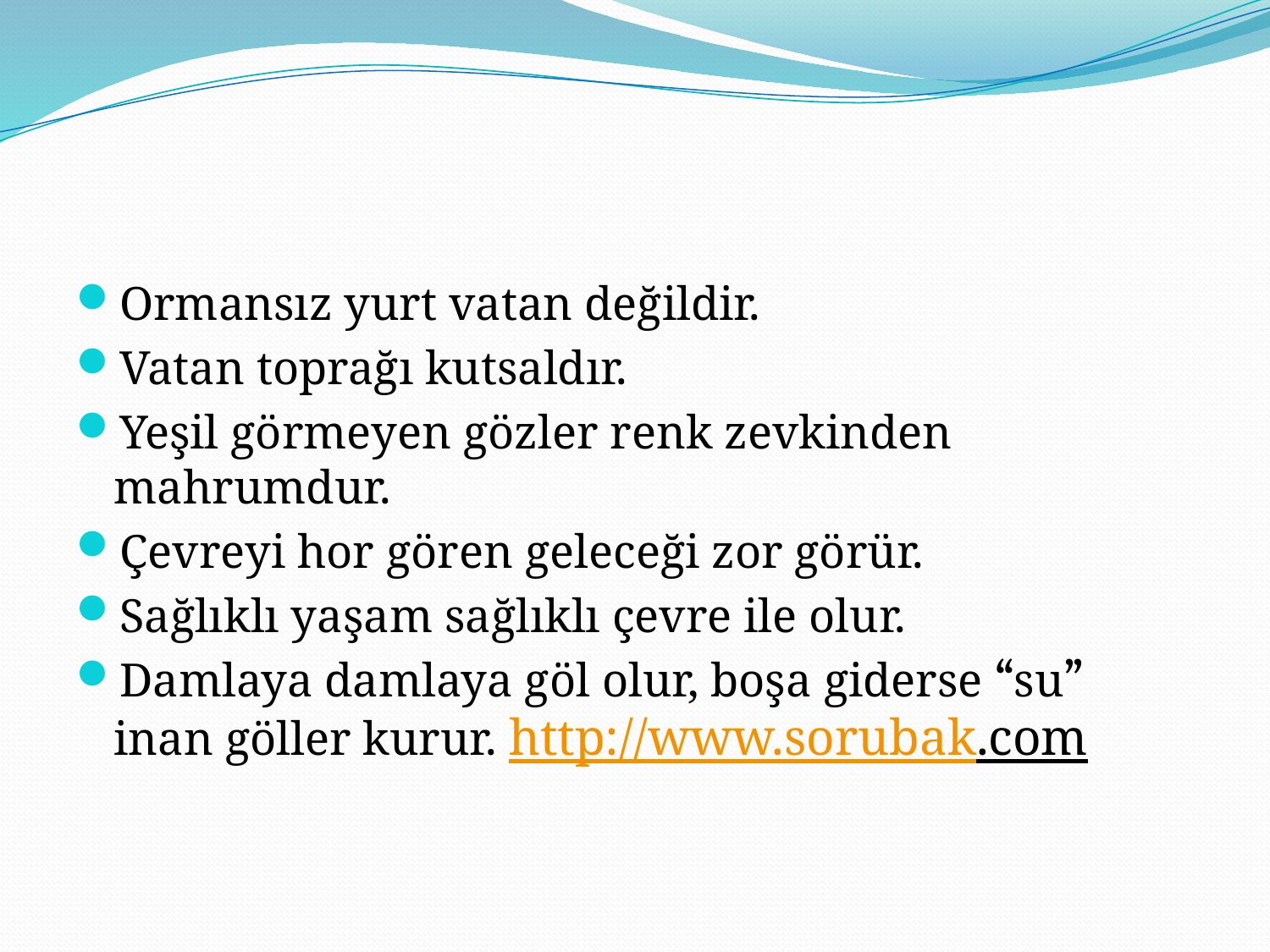

Ormansız yurt vatan değildir.
Vatan toprağı kutsaldır.
Yeşil görmeyen gözler renk zevkinden mahrumdur.
Çevreyi hor gören geleceği zor görür.
Sağlıklı yaşam sağlıklı çevre ile olur.
Damlaya damlaya göl olur, boşa giderse “su” inan göller kurur. http://www.sorubak.com